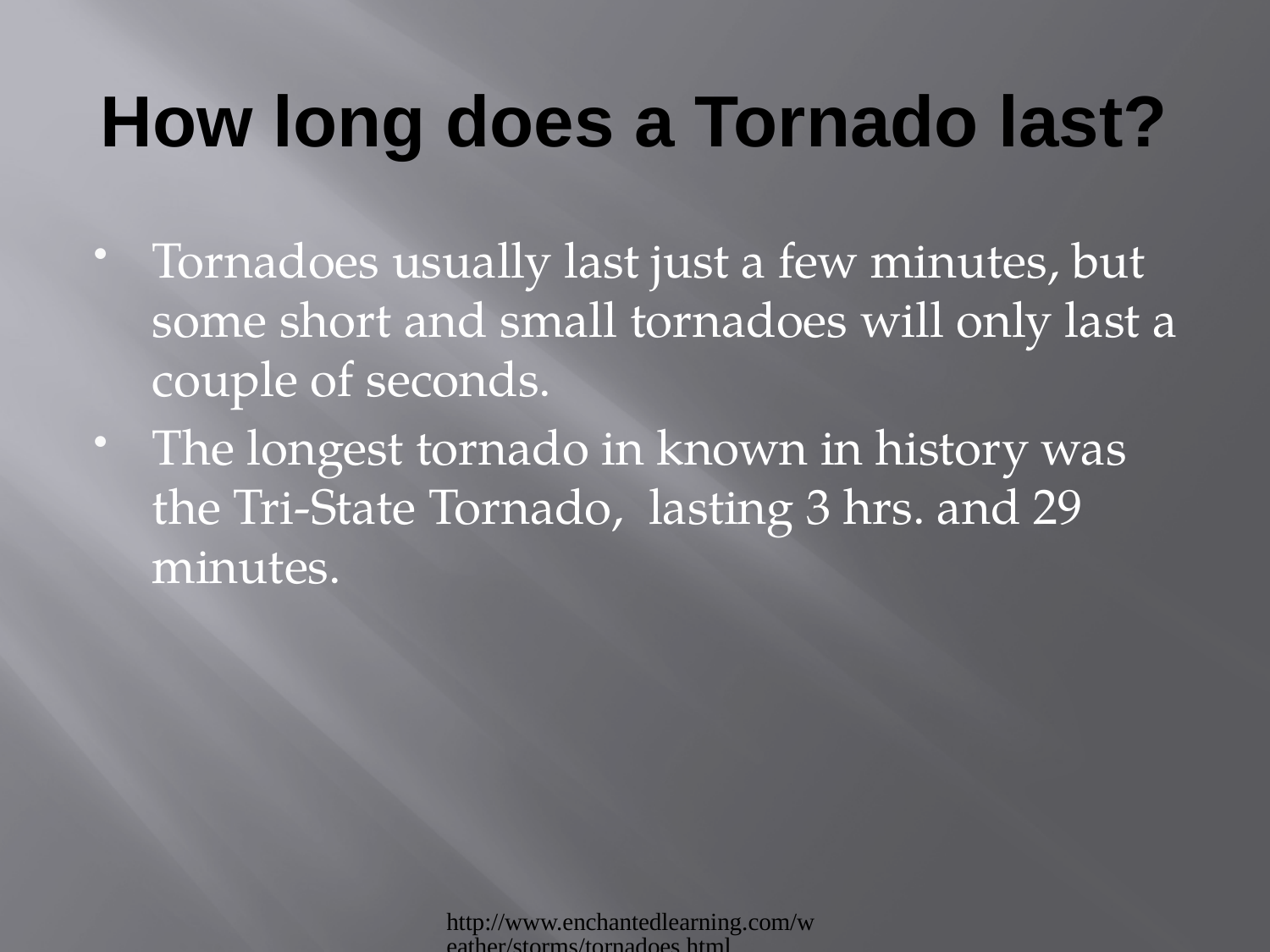

# How long does a Tornado last?
Tornadoes usually last just a few minutes, but some short and small tornadoes will only last a couple of seconds.
The longest tornado in known in history was the Tri-State Tornado,  lasting 3 hrs. and 29 minutes.
http://www.enchantedlearning.com/weather/storms/tornadoes.html